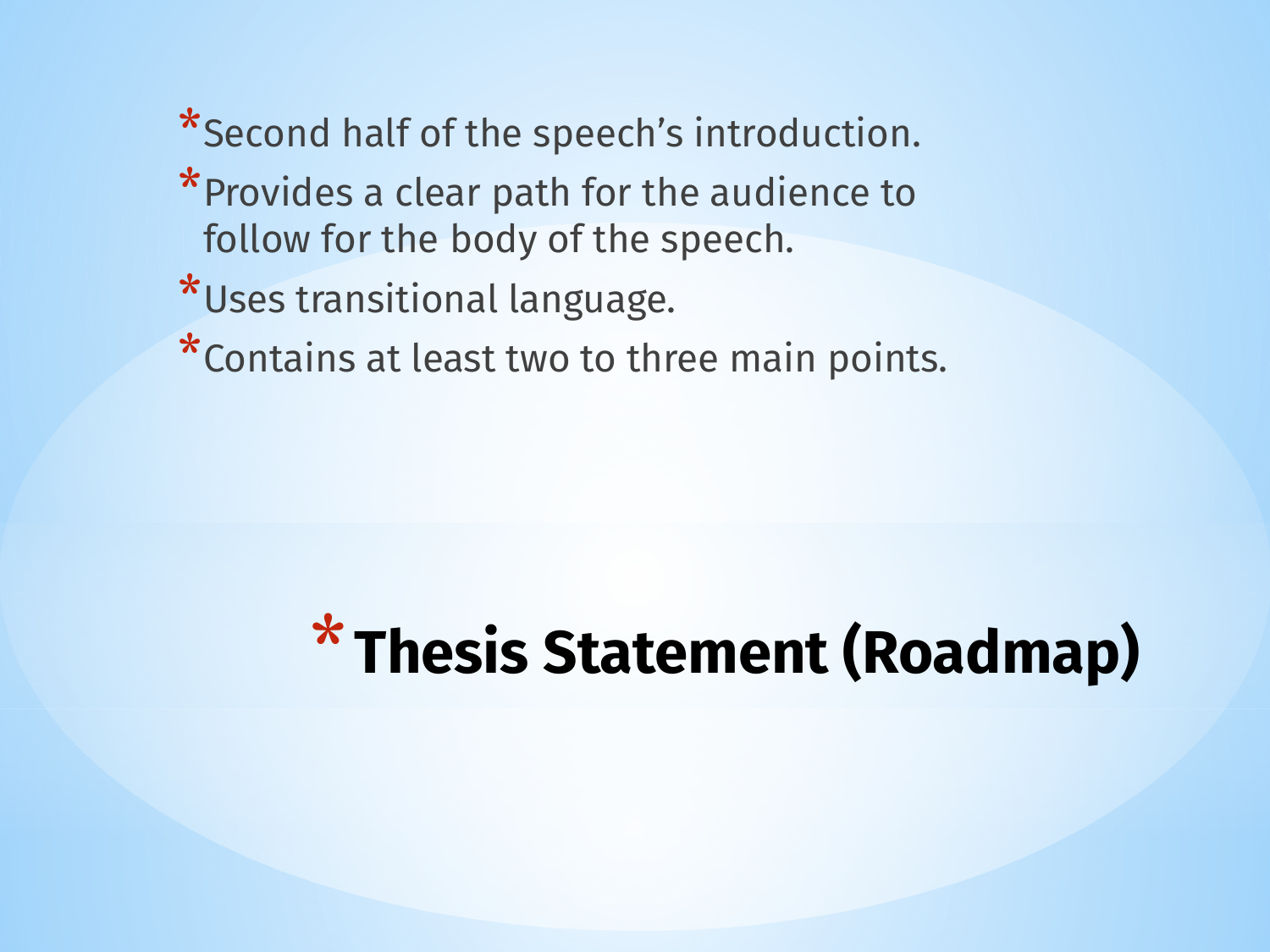

Second half of the speech’s introduction.
Provides a clear path for the audience to follow for the body of the speech.
Uses transitional language.
Contains at least two to three main points.

# Thesis Statement (Roadmap)